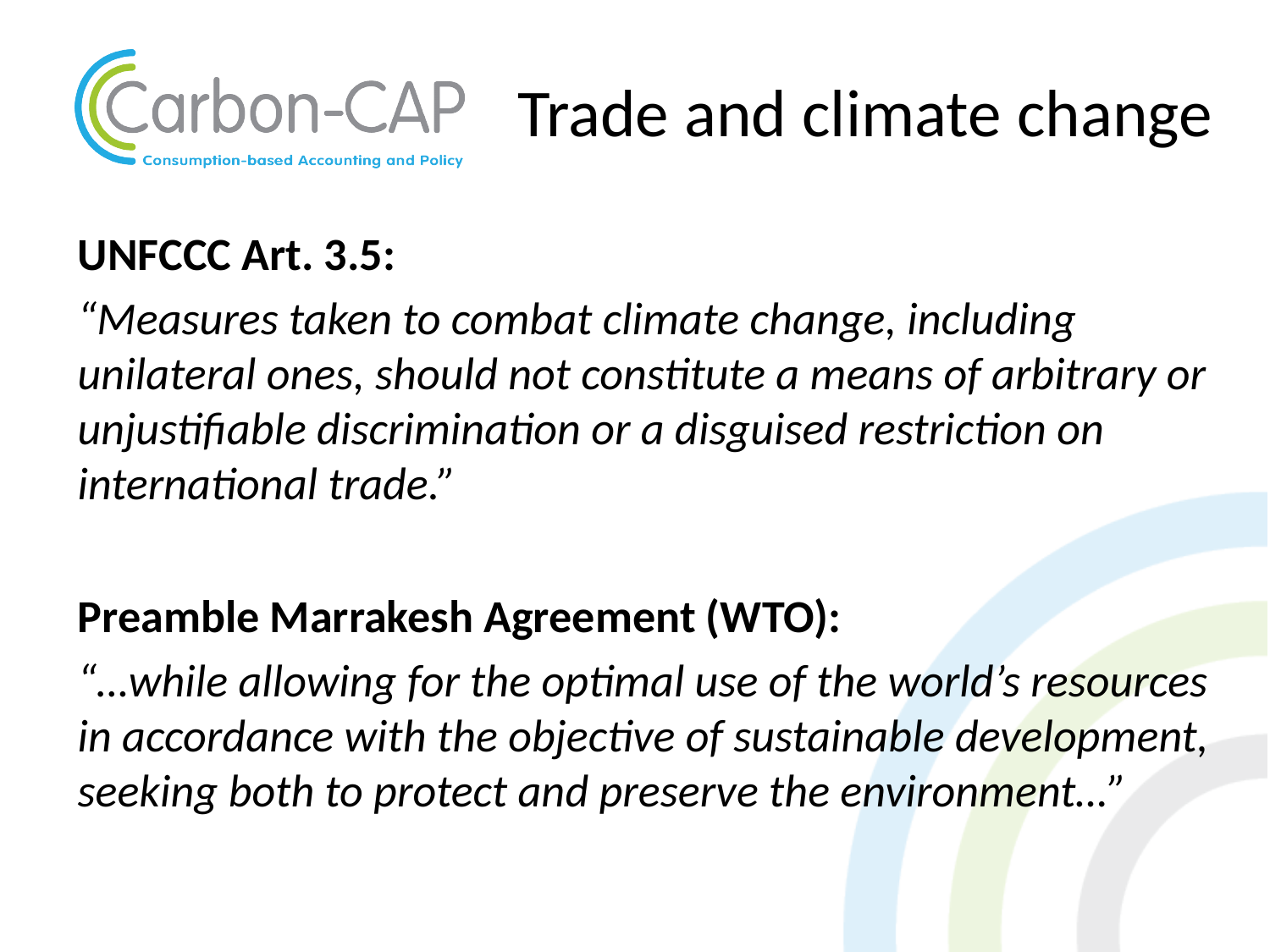

# Trade and climate change
UNFCCC Art. 3.5:
“Measures taken to combat climate change, including unilateral ones, should not constitute a means of arbitrary or unjustifiable discrimination or a disguised restriction on international trade.”

Preamble Marrakesh Agreement (WTO):
“…while allowing for the optimal use of the world’s resources in accordance with the objective of sustainable development, seeking both to protect and preserve the environment…”